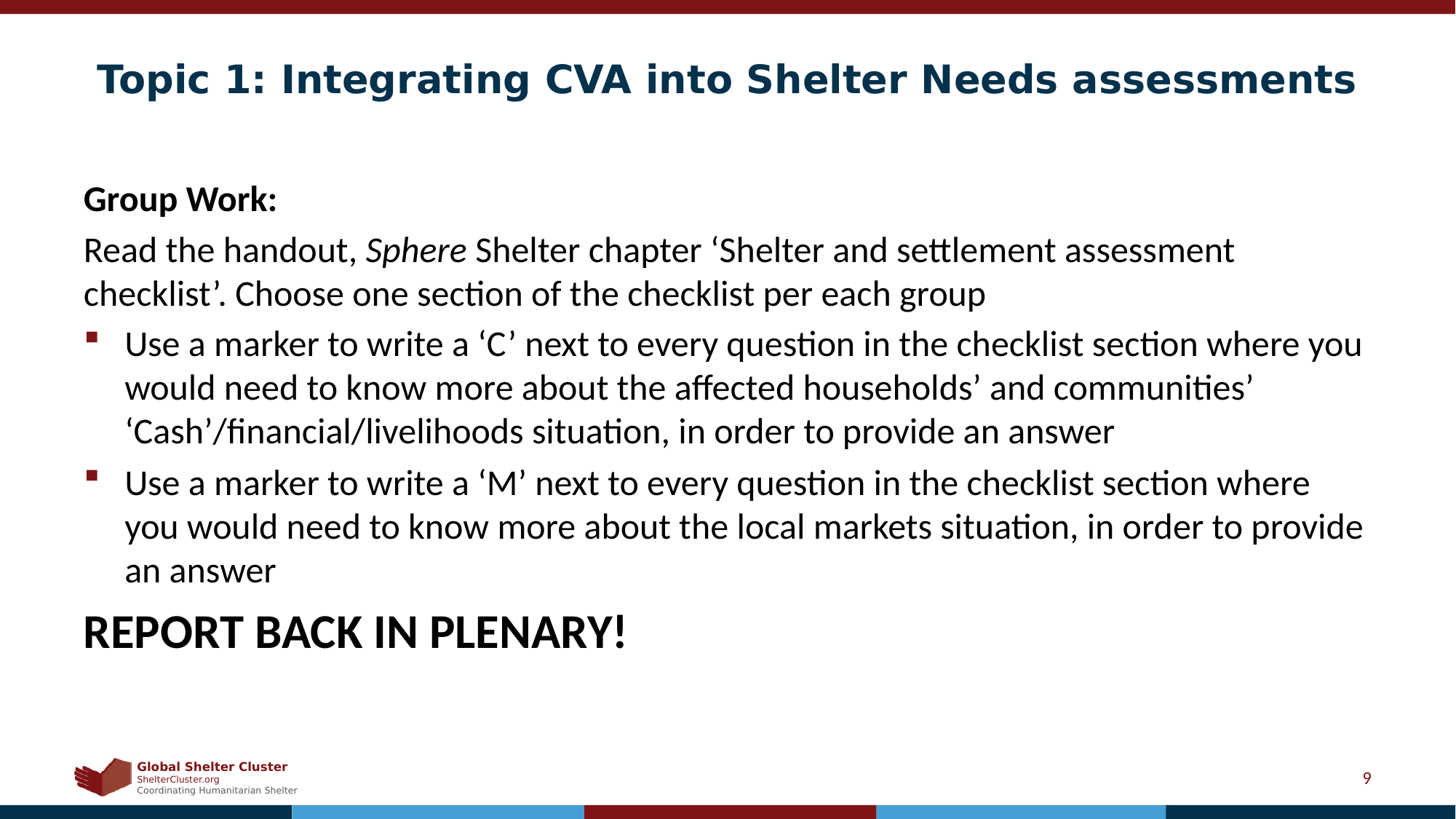

# Topic 1: Integrating CVA into Shelter Needs assessments
Group Work:
Read the handout, Sphere Shelter chapter ‘Shelter and settlement assessment checklist’. Choose one section of the checklist per each group
Use a marker to write a ‘C’ next to every question in the checklist section where you would need to know more about the affected households’ and communities’ ‘Cash’/financial/livelihoods situation, in order to provide an answer
Use a marker to write a ‘M’ next to every question in the checklist section where you would need to know more about the local markets situation, in order to provide an answer
REPORT BACK IN PLENARY!

9